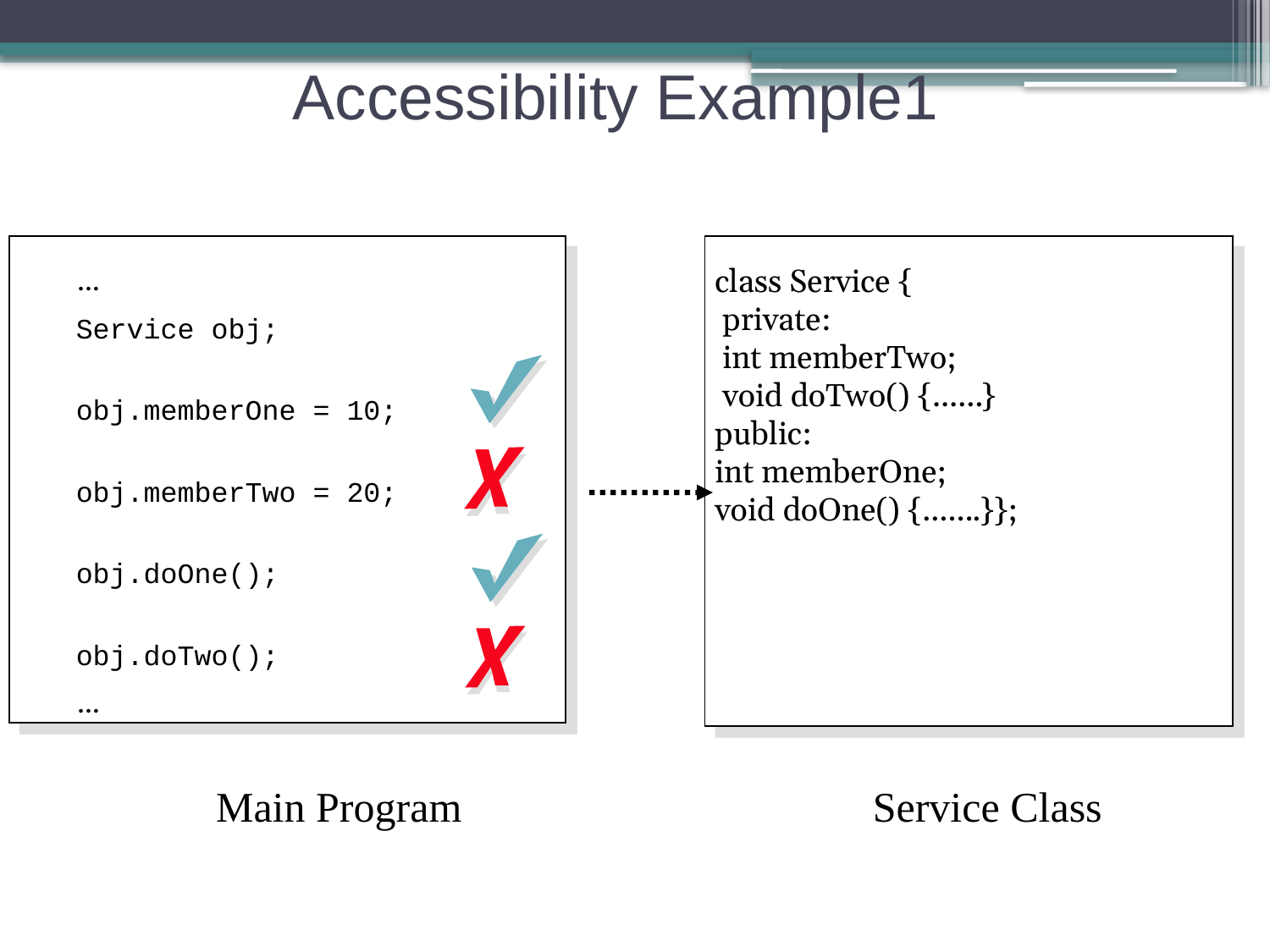

# Accessibility Example1

…
Service obj;
obj.memberOne = 10;
obj.memberTwo = 20;
obj.doOne();
obj.doTwo();
…

class Service {
 private:
 int memberTwo;
 void doTwo() {……}
public:
int memberOne;
void doOne() {…….}};

Main Program
Service Class